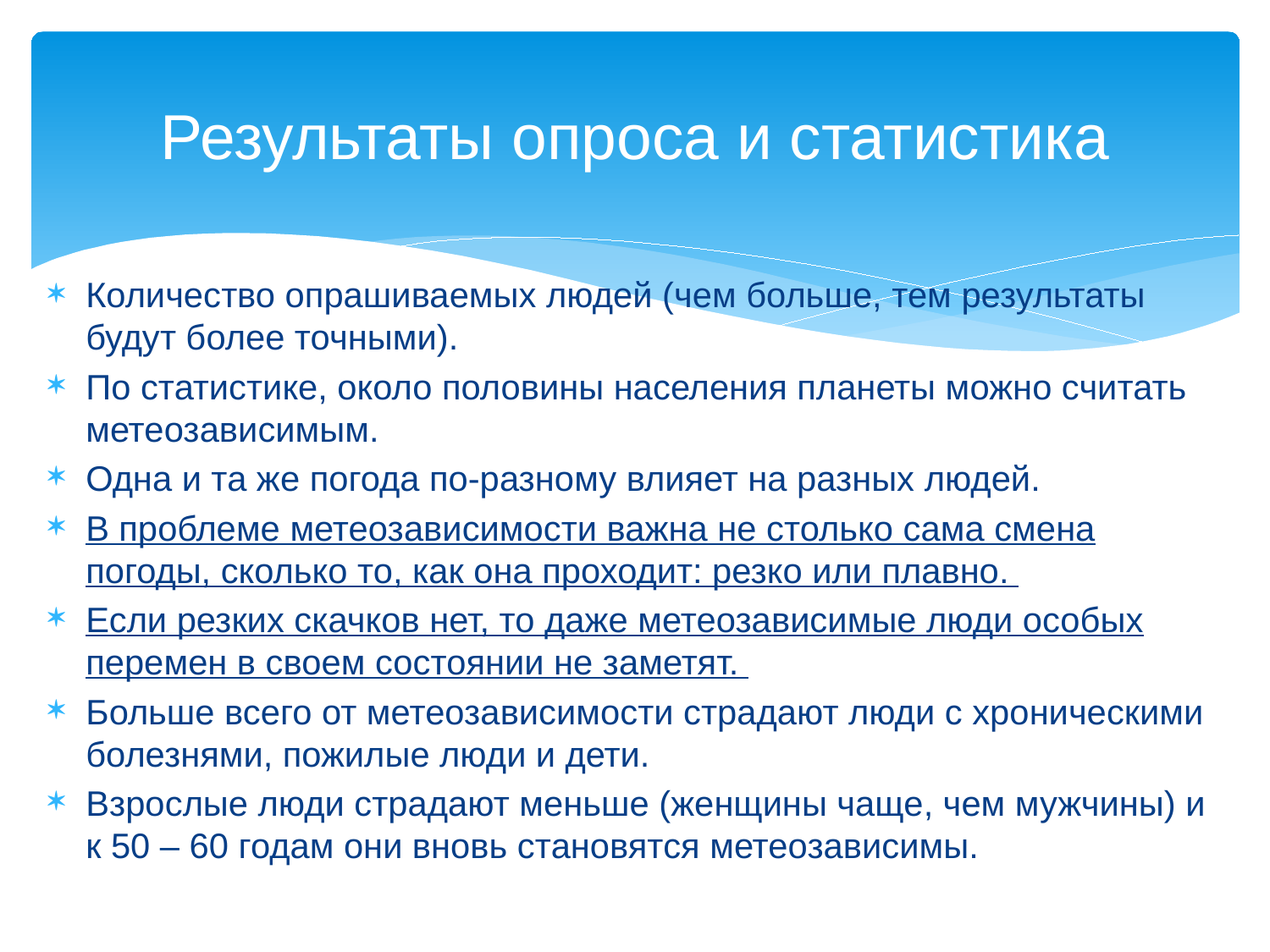

# Результаты опроса и статистика
Количество опрашиваемых людей (чем больше, тем результаты будут более точными).
По статистике, около половины населения планеты можно считать метеозависимым.
Одна и та же погода по-разному влияет на разных людей.
В проблеме метеозависимости важна не столько сама смена погоды, сколько то, как она проходит: резко или плавно.
Если резких скачков нет, то даже метеозависимые люди особых перемен в своем состоянии не заметят.
Больше всего от метеозависимости страдают люди с хроническими болезнями, пожилые люди и дети.
Взрослые люди страдают меньше (женщины чаще, чем мужчины) и к 50 – 60 годам они вновь становятся метеозависимы.